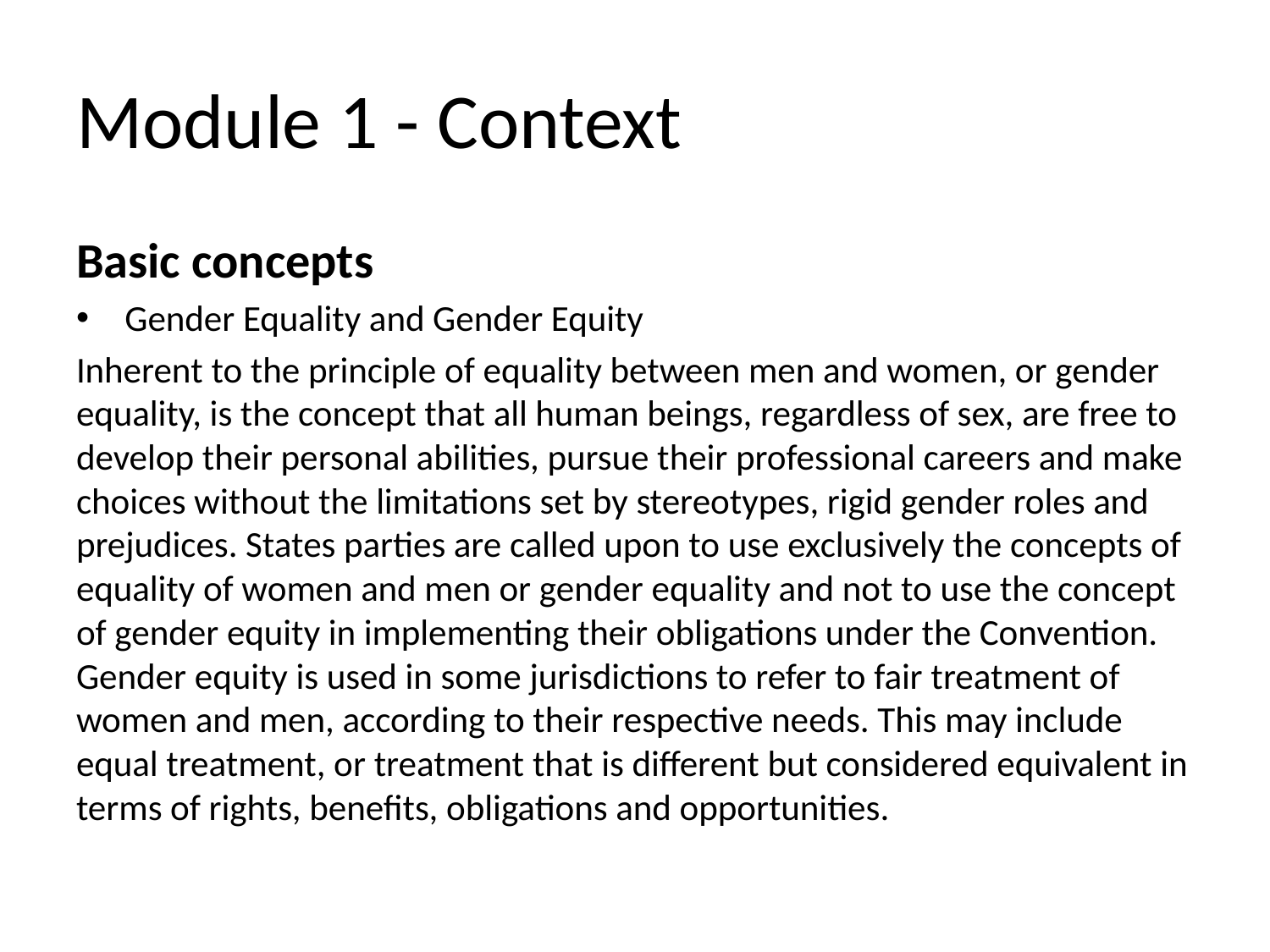

# Module 1 - Context
Basic concepts
Gender Equality and Gender Equity
Inherent to the principle of equality between men and women, or gender equality, is the concept that all human beings, regardless of sex, are free to develop their personal abilities, pursue their professional careers and make choices without the limitations set by stereotypes, rigid gender roles and prejudices. States parties are called upon to use exclusively the concepts of equality of women and men or gender equality and not to use the concept of gender equity in implementing their obligations under the Convention. Gender equity is used in some jurisdictions to refer to fair treatment of women and men, according to their respective needs. This may include equal treatment, or treatment that is different but considered equivalent in terms of rights, benefits, obligations and opportunities.